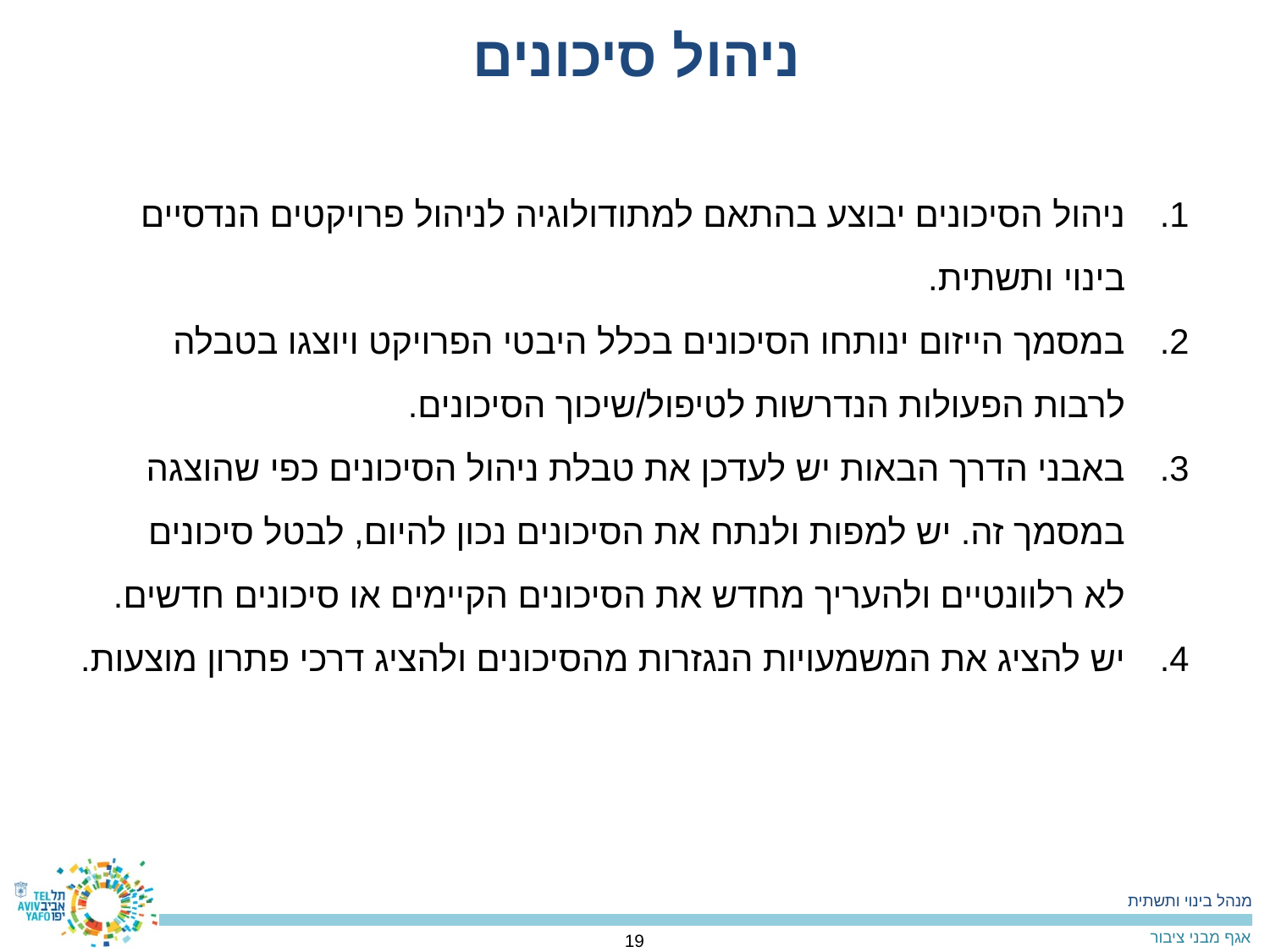

ניהול סיכונים
ניהול הסיכונים יבוצע בהתאם למתודולוגיה לניהול פרויקטים הנדסיים
בינוי ותשתית.
במסמך הייזום ינותחו הסיכונים בכלל היבטי הפרויקט ויוצגו בטבלה
לרבות הפעולות הנדרשות לטיפול/שיכוך הסיכונים.
באבני הדרך הבאות יש לעדכן את טבלת ניהול הסיכונים כפי שהוצגה
במסמך זה. יש למפות ולנתח את הסיכונים נכון להיום, לבטל סיכונים
לא רלוונטיים ולהעריך מחדש את הסיכונים הקיימים או סיכונים חדשים.
יש להציג את המשמעויות הנגזרות מהסיכונים ולהציג דרכי פתרון מוצעות.